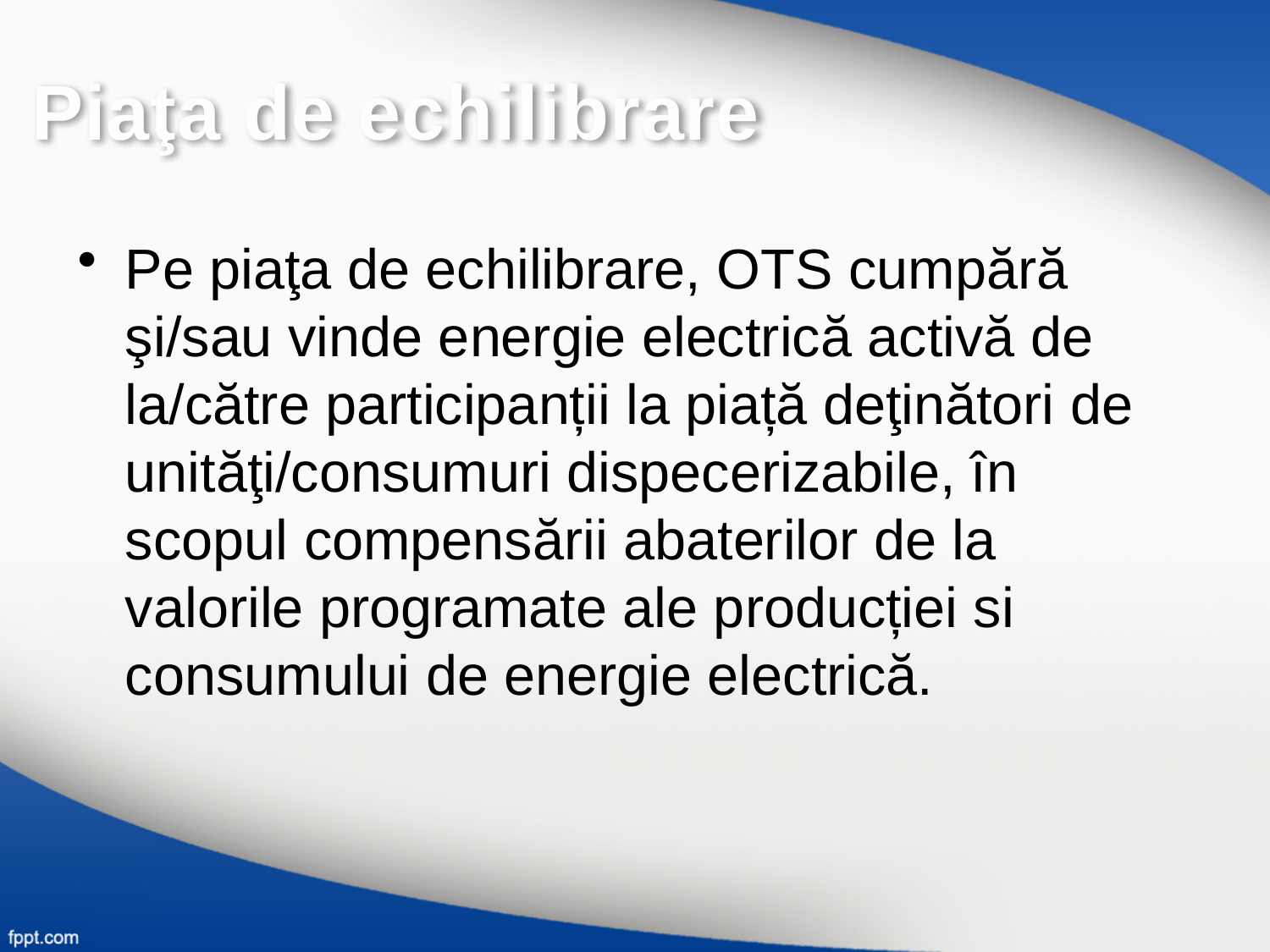

Piaţa de echilibrare
Pe piaţa de echilibrare, OTS cumpără şi/sau vinde energie electrică activă de la/către participanții la piață deţinători de unităţi/consumuri dispecerizabile, în scopul compensării abaterilor de la valorile programate ale producției si consumului de energie electrică.